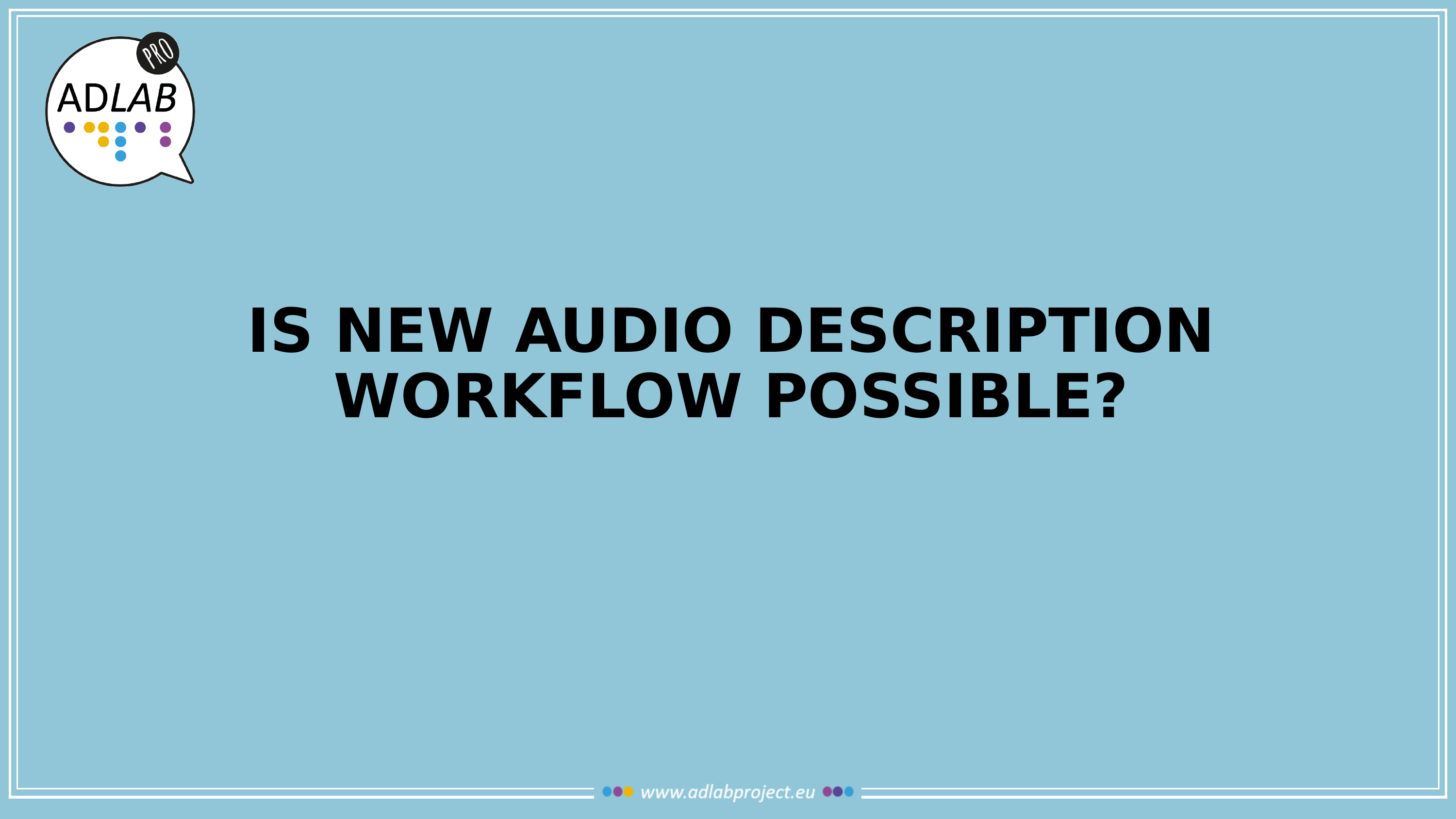

# Is New audio description workflow possible?